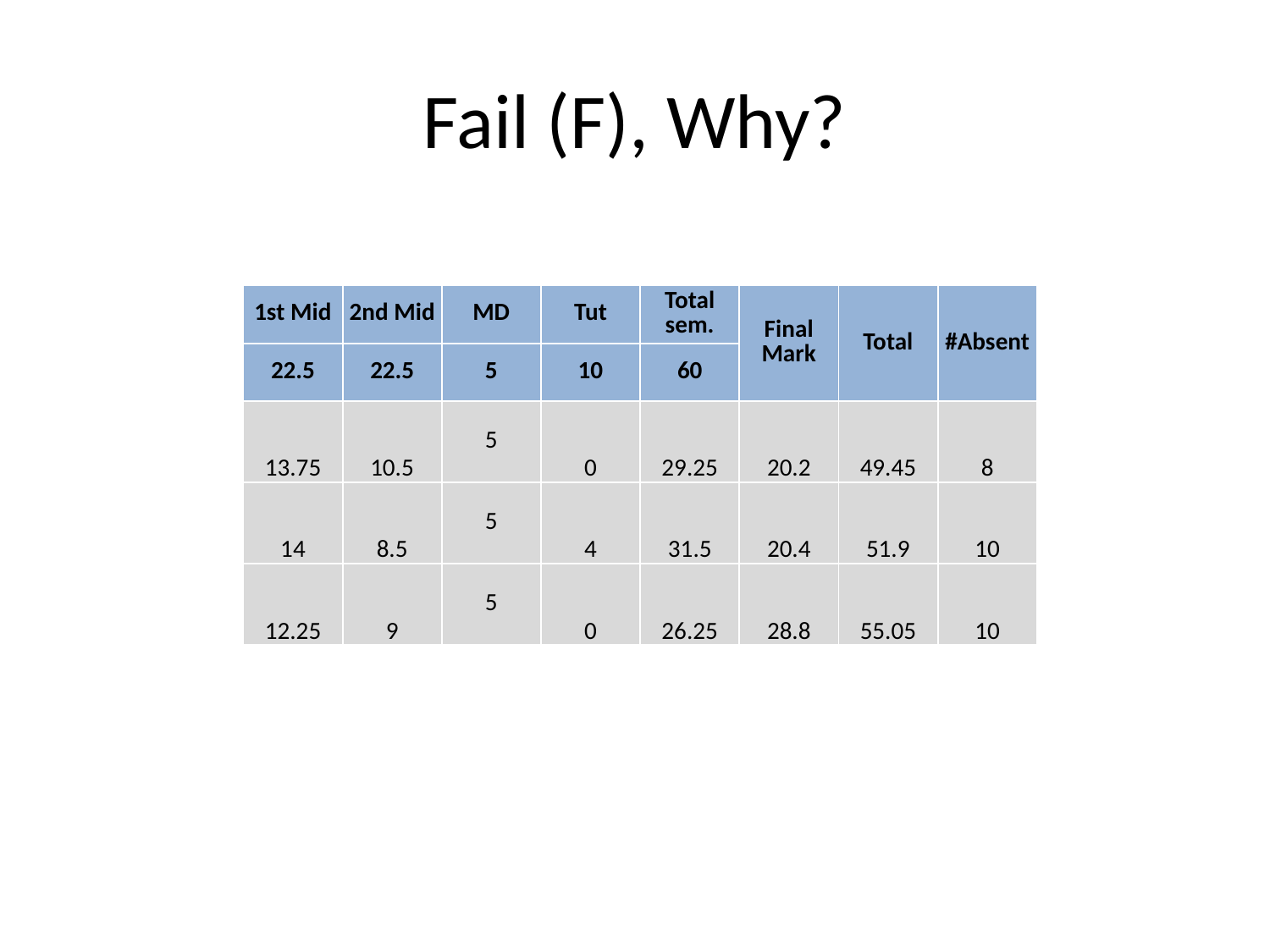

# Fail (F), Why?
| 1st Mid | 2nd Mid | MD | Tut | Total sem. | Final Mark | Total | #Absent |
| --- | --- | --- | --- | --- | --- | --- | --- |
| 22.5 | 22.5 | 5 | 10 | 60 |  |  |  |
| 13.75 | 10.5 | 5 | 0 | 29.25 | 20.2 | 49.45 | 8 |
| 14 | 8.5 | 5 | 4 | 31.5 | 20.4 | 51.9 | 10 |
| 12.25 | 9 | 5 | 0 | 26.25 | 28.8 | 55.05 | 10 |